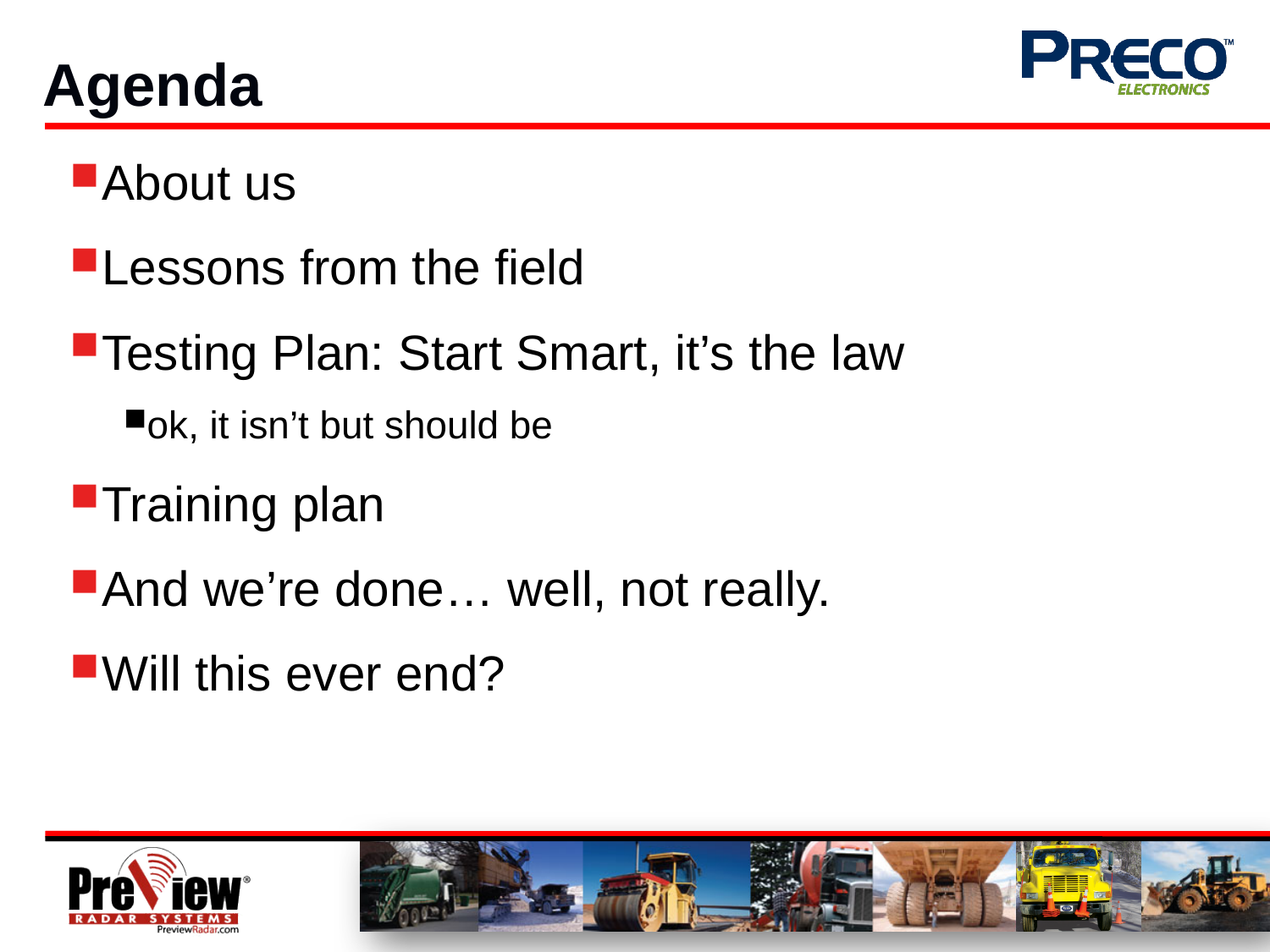

# Agenda
About us
Lessons from the field
Testing Plan: Start Smart, it’s the law
ok, it isn’t but should be
Training plan
And we’re done… well, not really.
Will this ever end?